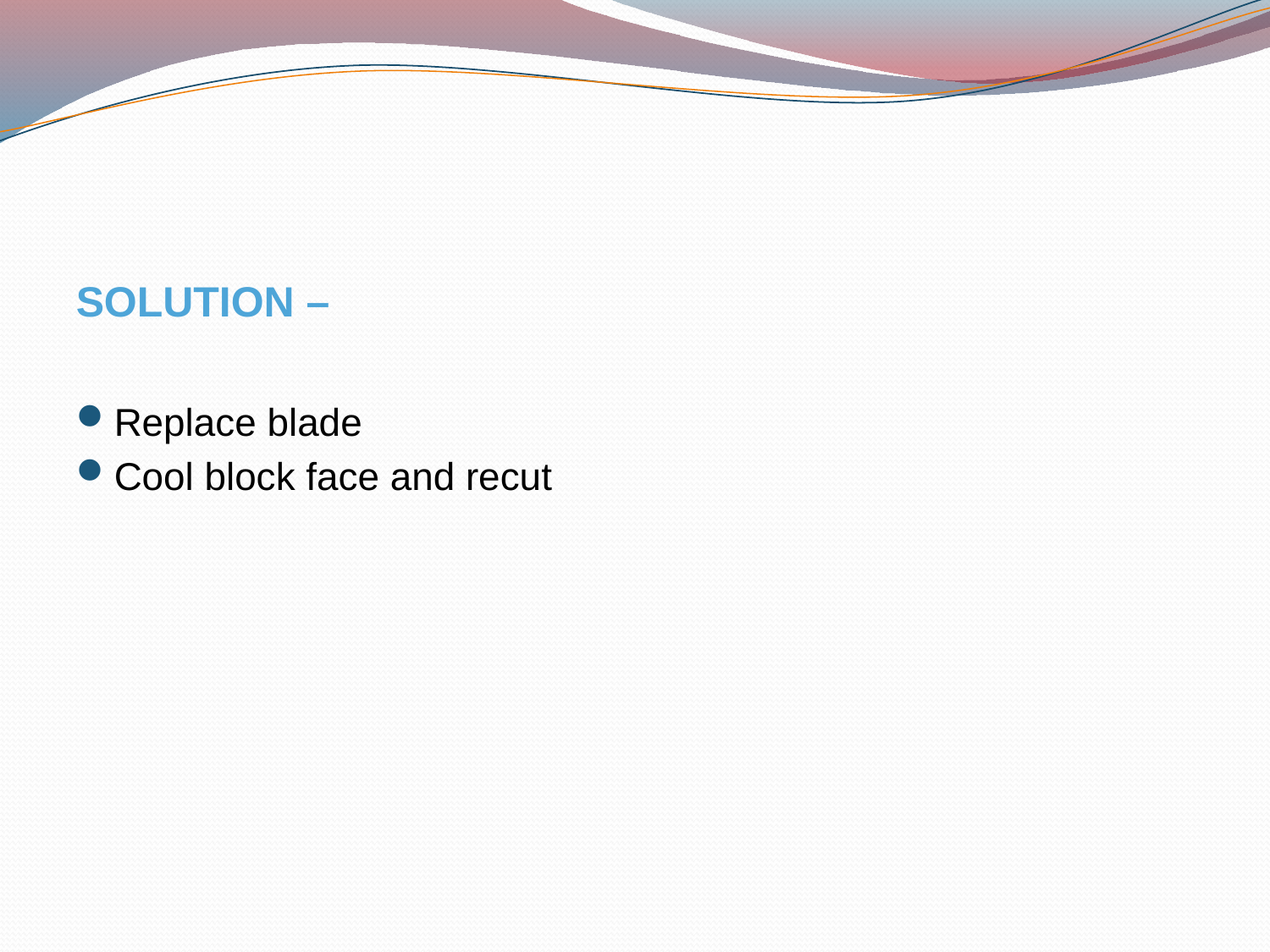

SOLUTION –

Replace blade
Cool block face and recut